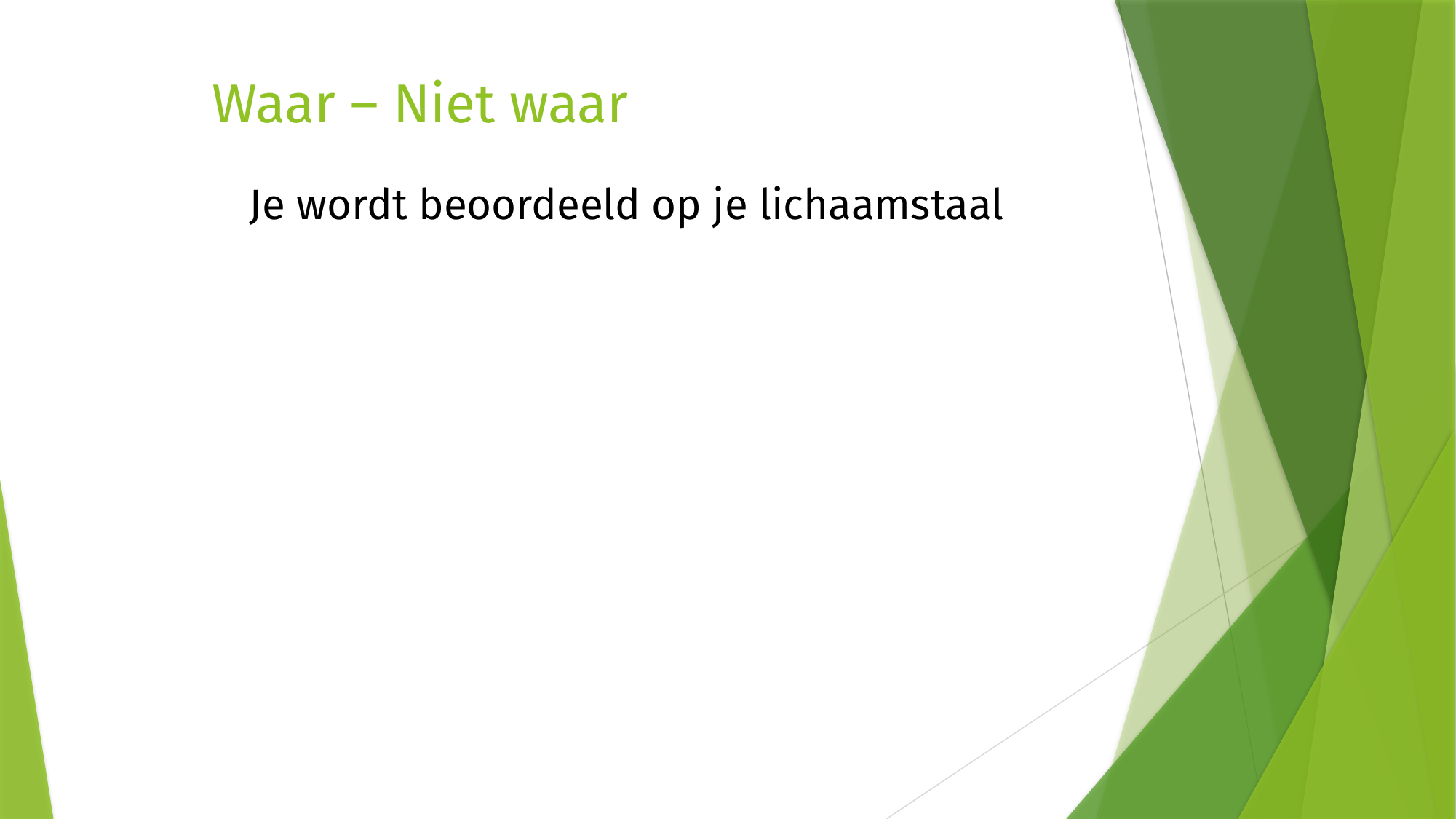

# Waar – Niet waar
Je wordt beoordeeld op je lichaamstaal